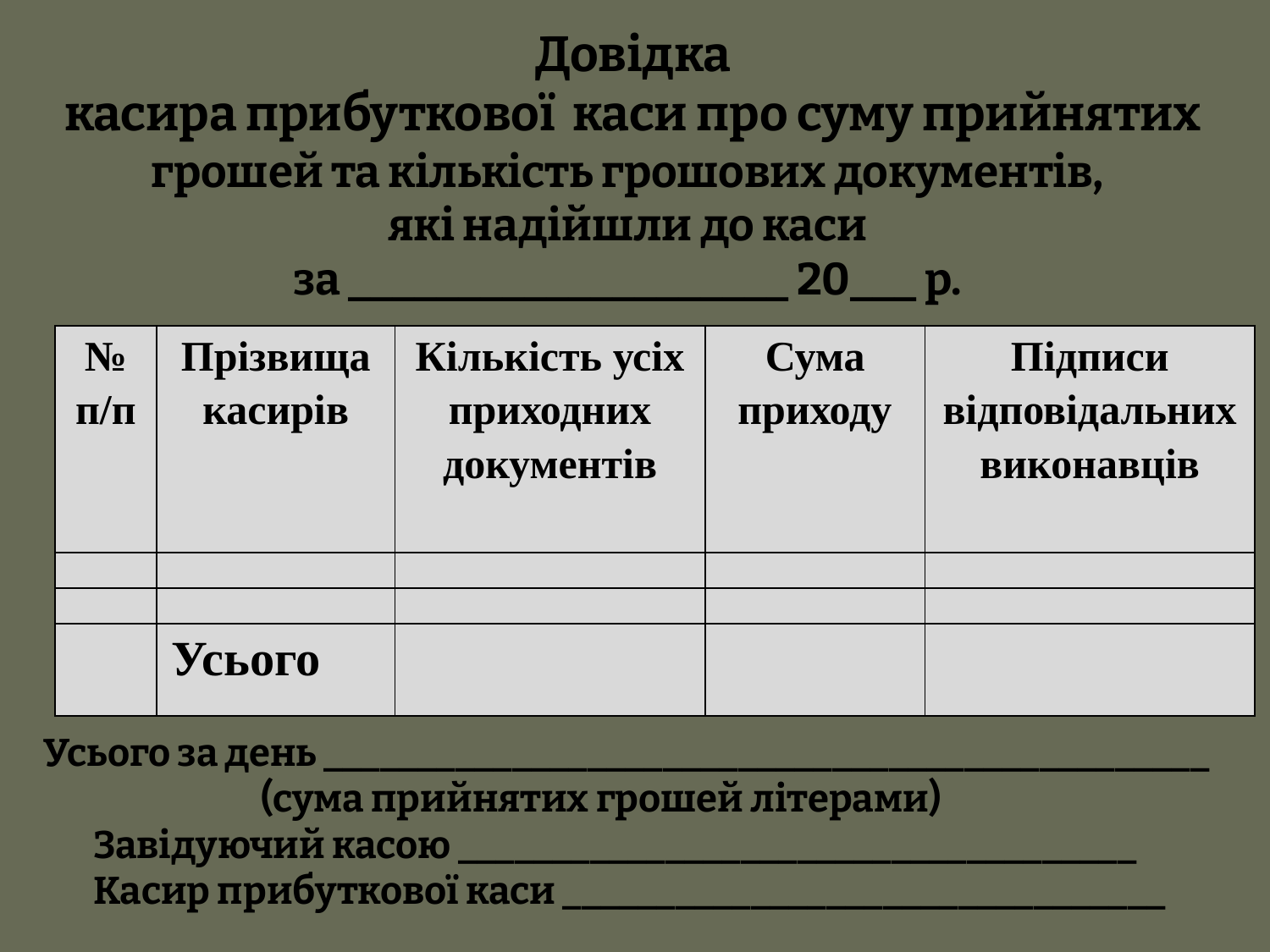

# Довідка касира прибуткової  каси про суму прийнятих
грошей та кількість грошових документів,
які надійшли до каси
за ____________________ 20___ р.

 Усього за день _______________________________________________
                                (сума прийнятих грошей літерами)
        Завідуючий касою ____________________________________
        Касир прибуткової каси ________________________________
| № п/п | Прізвища касирів | Кількість усіх приходних документів | Сума приходу | Підписи відповідальних виконавців |
| --- | --- | --- | --- | --- |
|  |  |  |  |  |
|  |  |  |  |  |
|  | Усього |  |  |  |